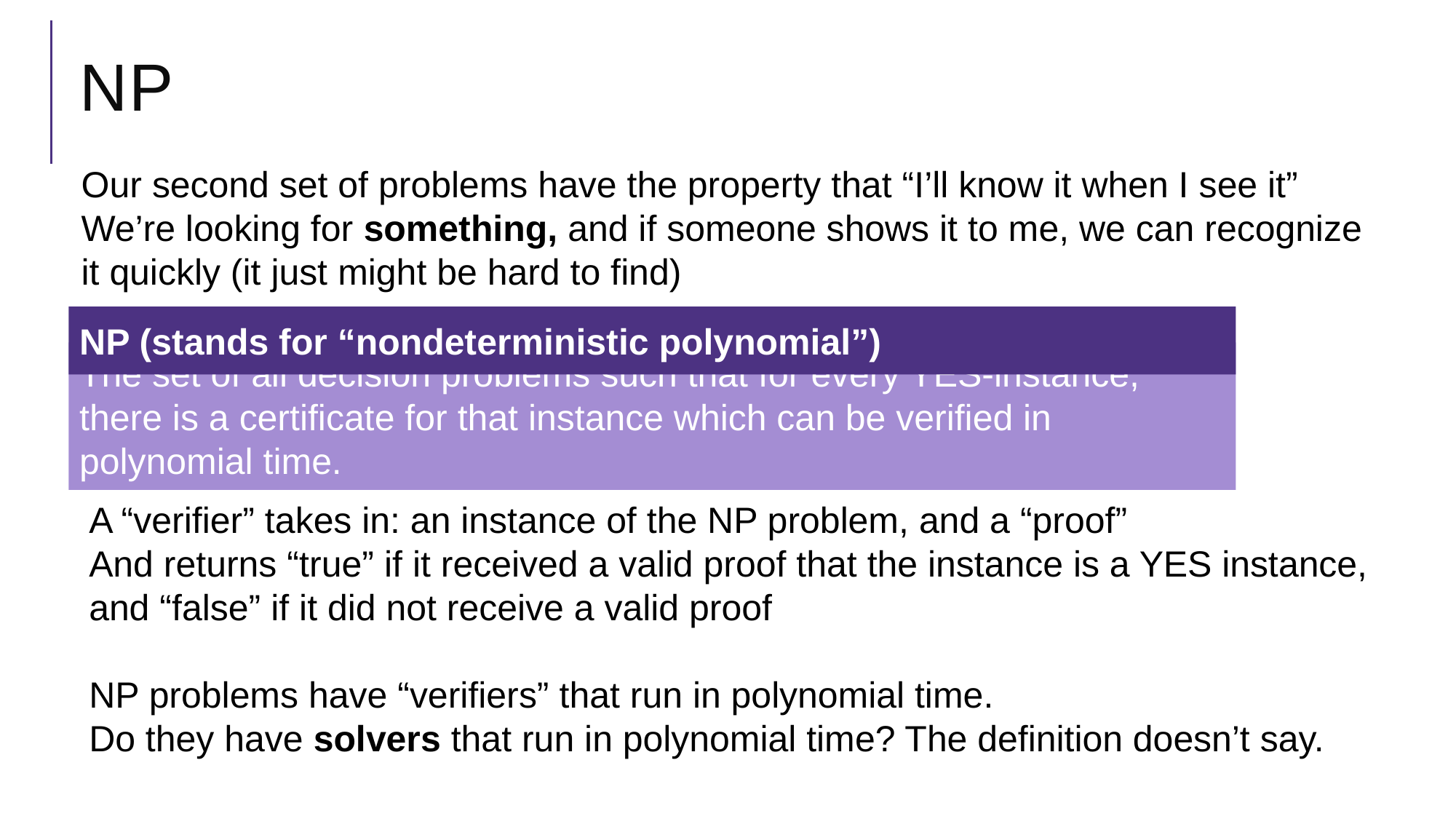

# NP
Our second set of problems have the property that “I’ll know it when I see it”
We’re looking for something, and if someone shows it to me, we can recognize it quickly (it just might be hard to find)
NP (stands for “nondeterministic polynomial”)
The set of all decision problems such that for every YES-instance, there is a certificate for that instance which can be verified in polynomial time.
A “verifier” takes in: an instance of the NP problem, and a “proof”
And returns “true” if it received a valid proof that the instance is a YES instance, and “false” if it did not receive a valid proof

NP problems have “verifiers” that run in polynomial time.
Do they have solvers that run in polynomial time? The definition doesn’t say.